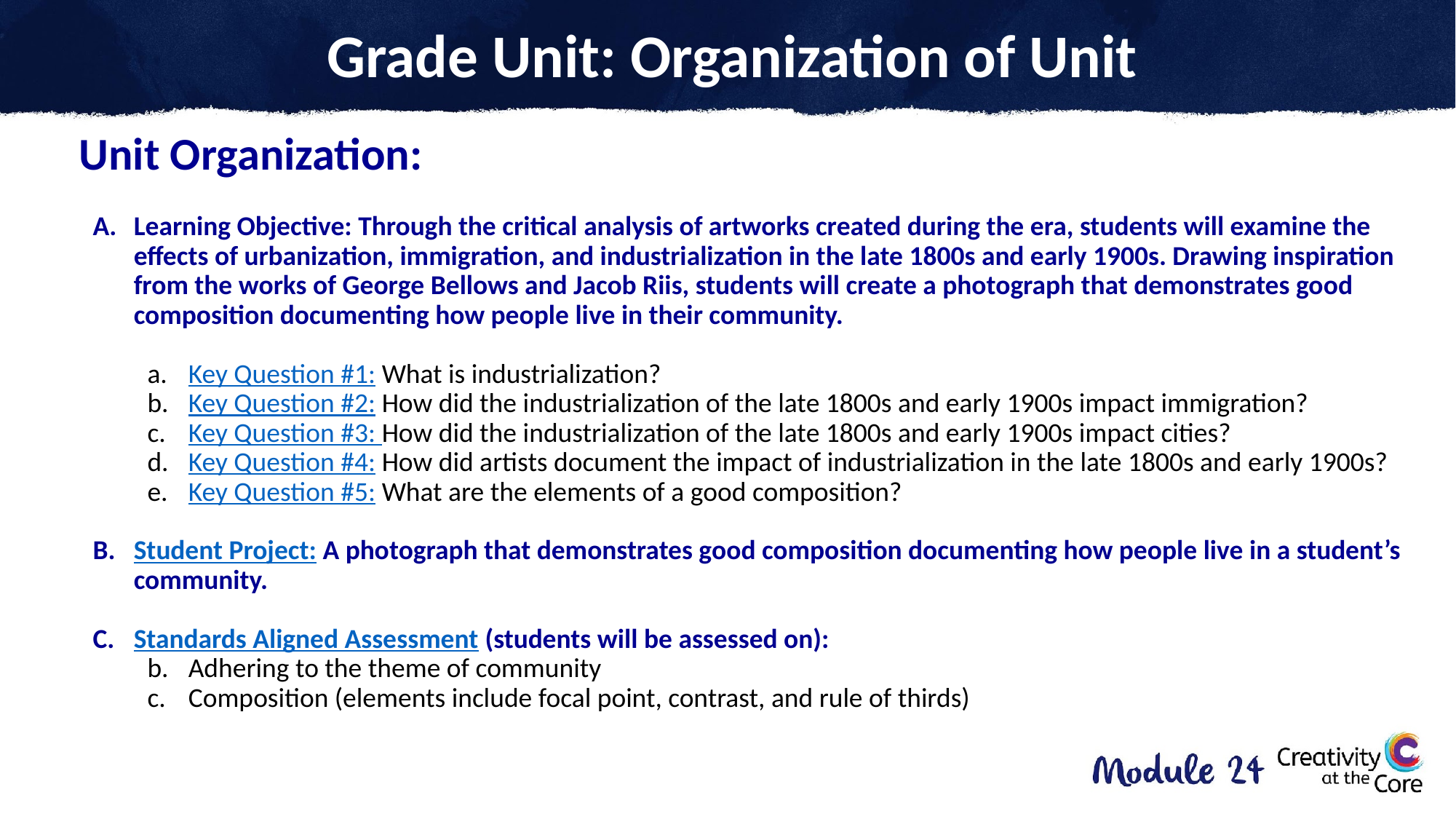

# Grade Unit: Organization of Unit
Unit Organization:

Learning Objective: Through the critical analysis of artworks created during the era, students will examine the effects of urbanization, immigration, and industrialization in the late 1800s and early 1900s. Drawing inspiration from the works of George Bellows and Jacob Riis, students will create a photograph that demonstrates good composition documenting how people live in their community.

Key Question #1: What is industrialization?
Key Question #2: How did the industrialization of the late 1800s and early 1900s impact immigration?
Key Question #3: How did the industrialization of the late 1800s and early 1900s impact cities?
Key Question #4: How did artists document the impact of industrialization in the late 1800s and early 1900s?
Key Question #5: What are the elements of a good composition?

Student Project: A photograph that demonstrates good composition documenting how people live in a student’s community.

Standards Aligned Assessment (students will be assessed on):
Adhering to the theme of community
Composition (elements include focal point, contrast, and rule of thirds)